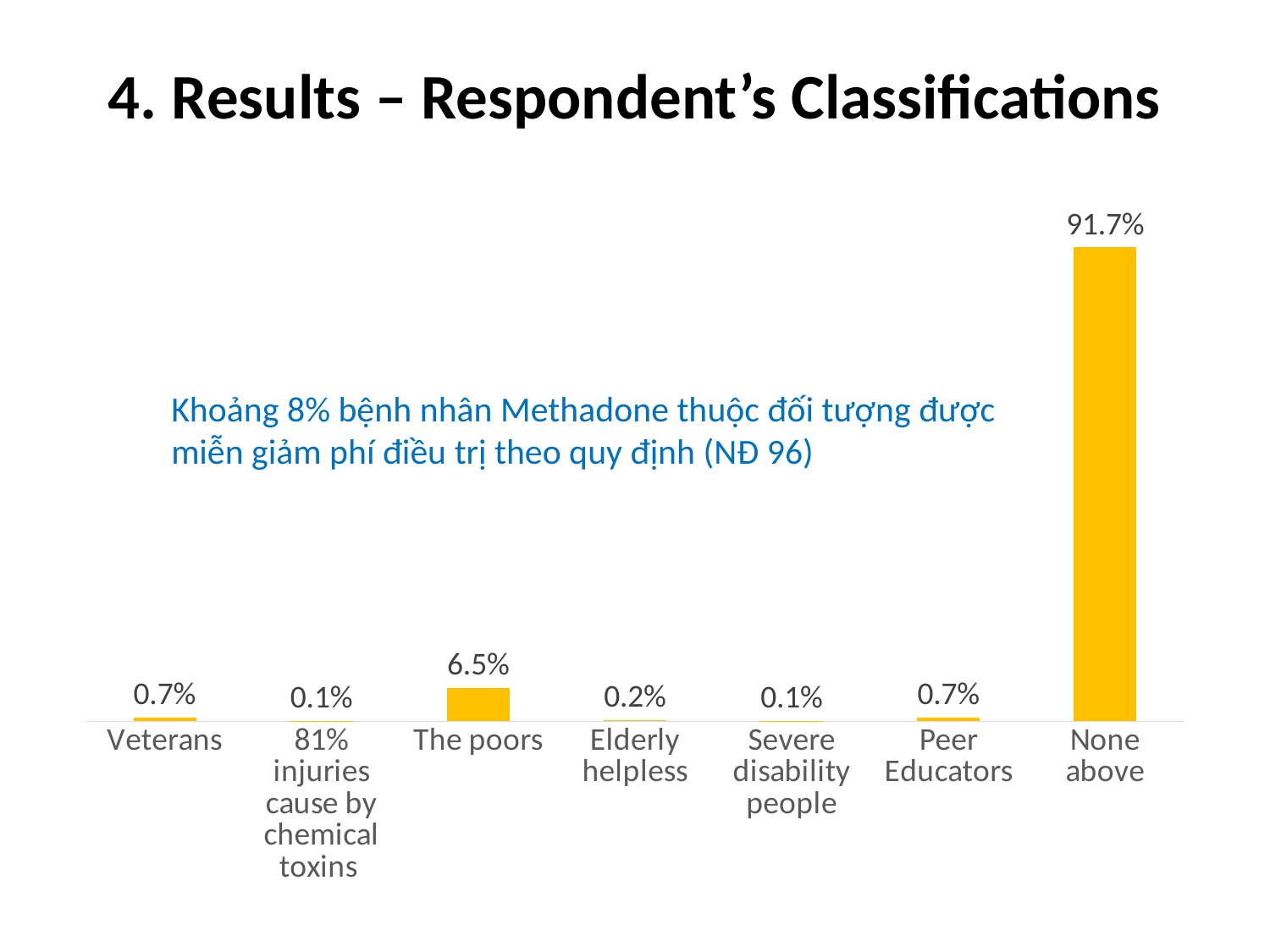

# 4. Results – Respondent’s Classifications

### Chart

| Category |  |
|---|---|
| Veterans | 0.007 |
| 81% injuries cause by chemical toxins  | 0.001 |
| The poors | 0.065 |
| Elderly helpless | 0.002 |
| Severe disability people | 0.001 |
| Peer Educators | 0.007 |
| None above | 0.917 |
Khoảng 8% bệnh nhân Methadone thuộc đối tượng được miễn giảm phí điều trị theo quy định (NĐ 96)